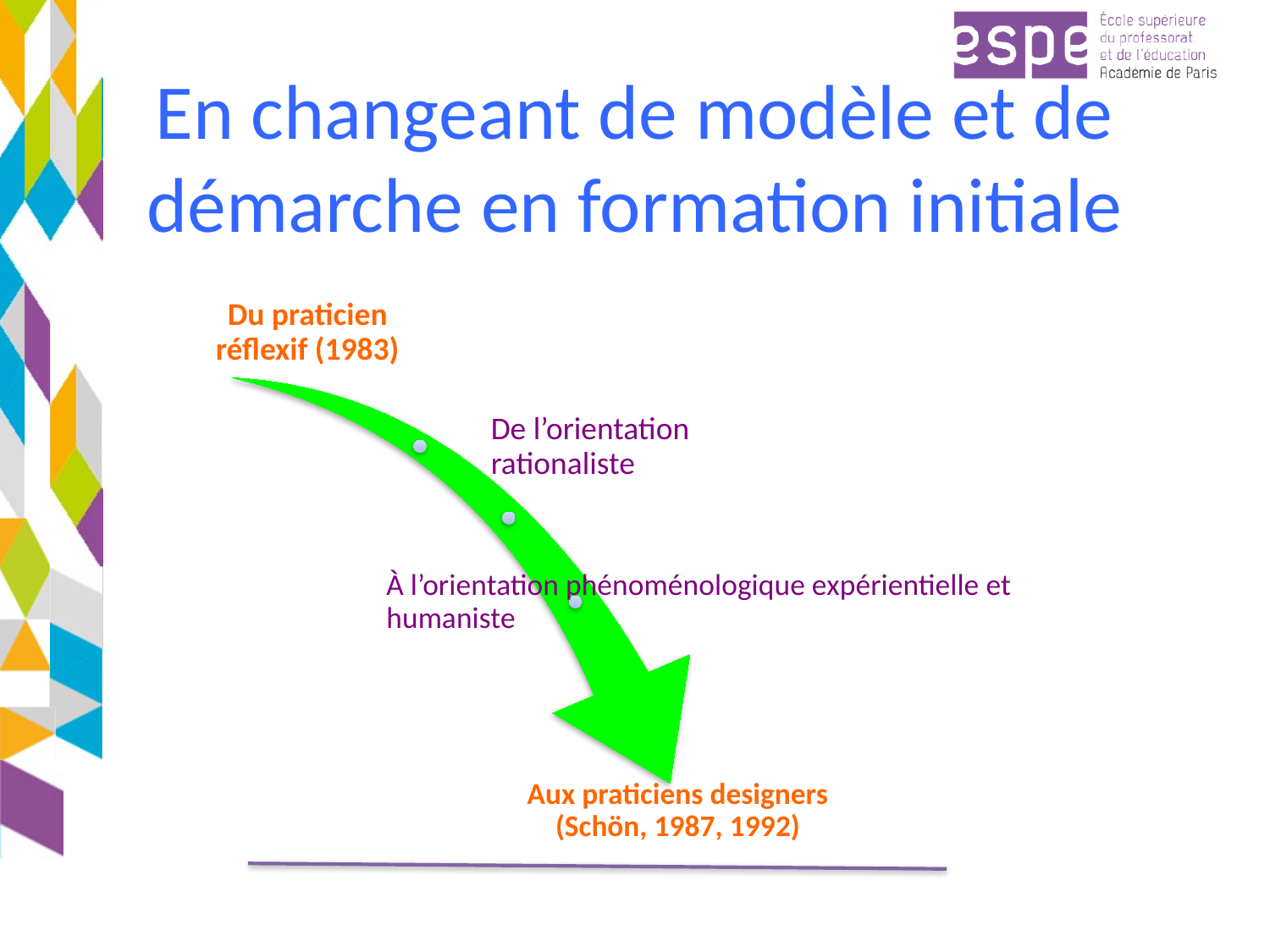

# En changeant de modèle et de démarche en formation initiale
Du praticien réflexif (1983)
De l’orientation rationaliste

À l’orientation phénoménologique expérientielle et humaniste
Aux praticiens designers (Schön, 1987, 1992)